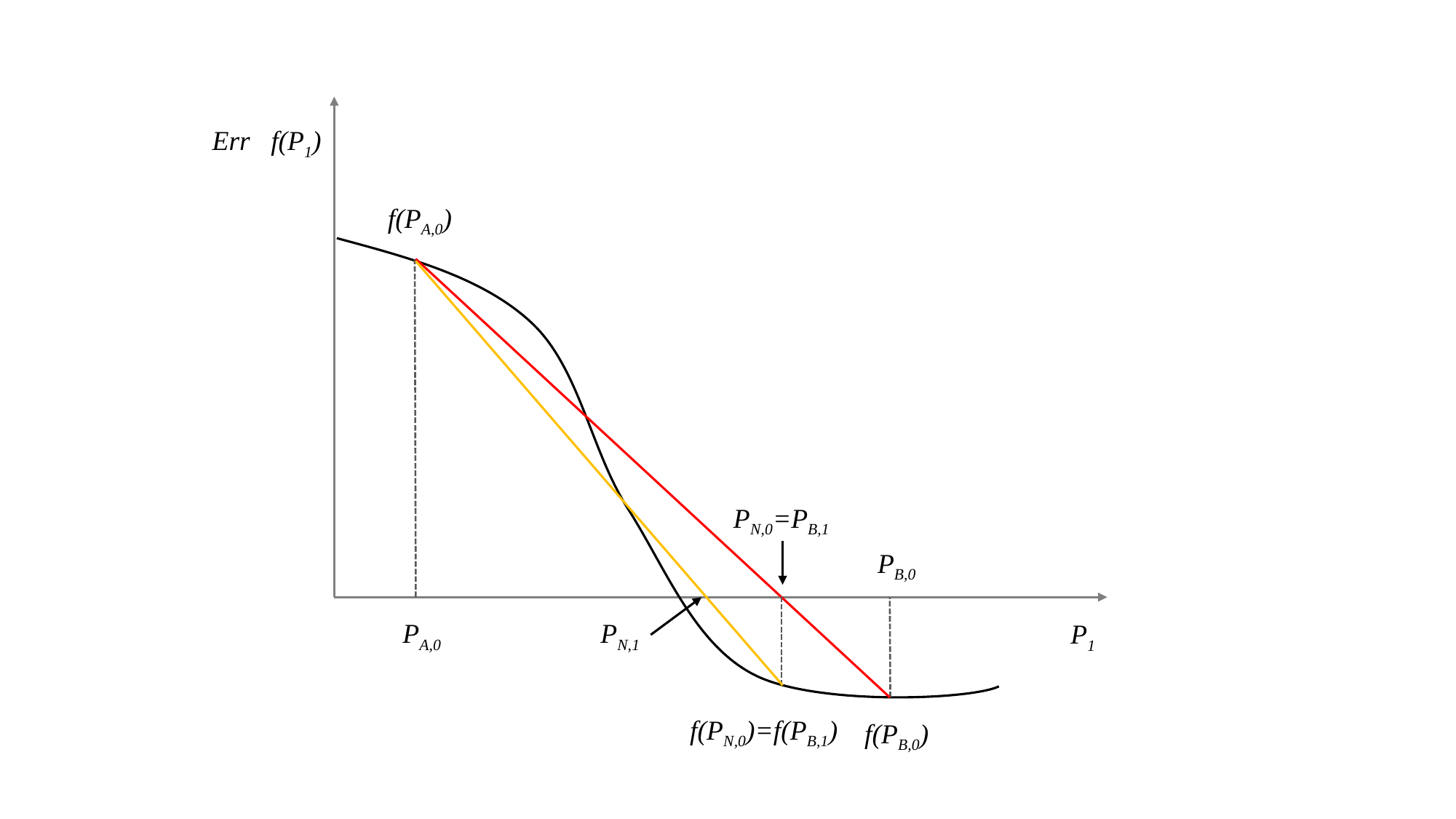

Err   f(P1)
f(PA,0)

PN,0=PB,1

PB,0
PA,0
PN,1
P1
f(PN,0)=f(PB,1)

f(PB,0)